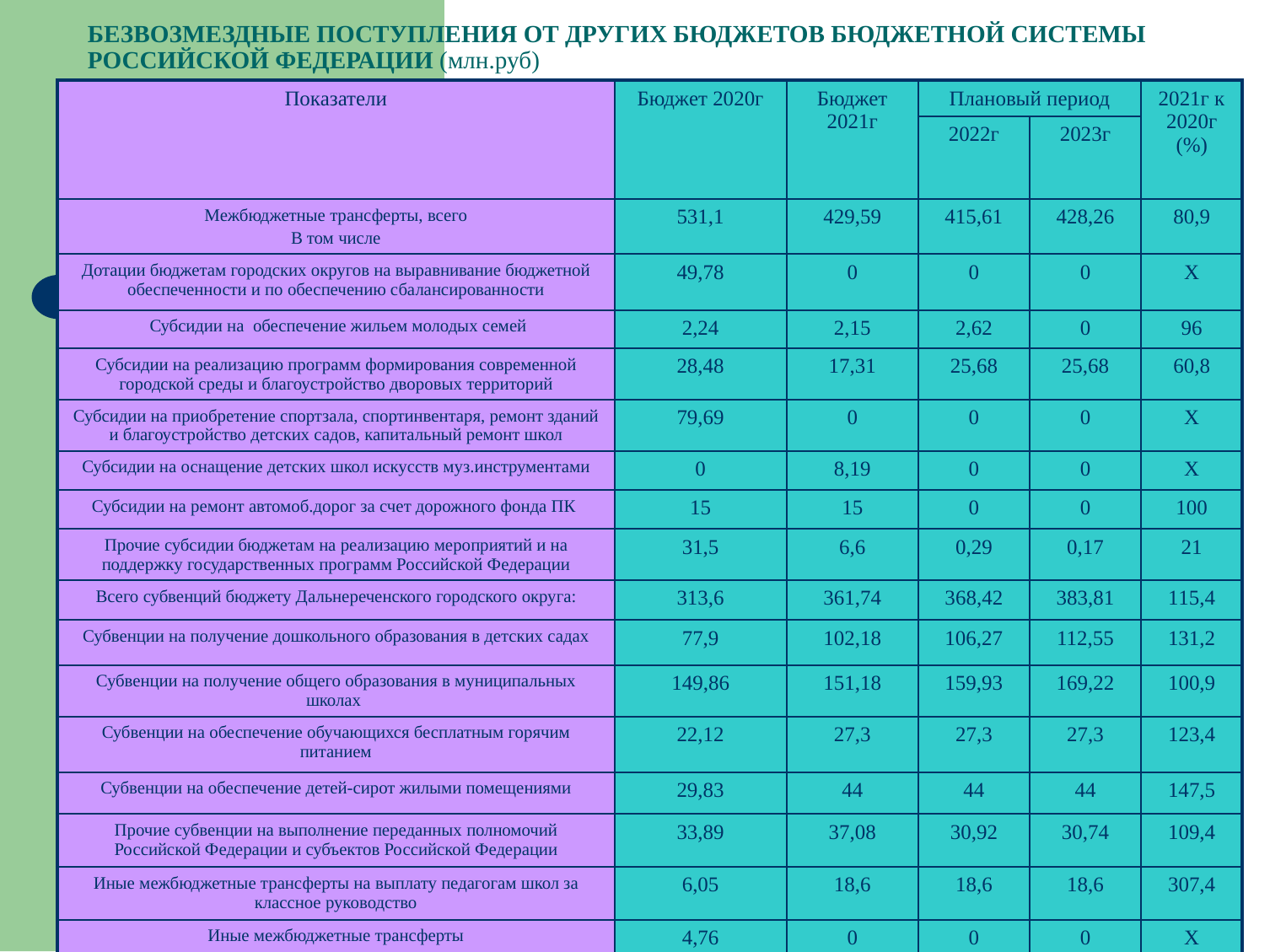

# БЕЗВОЗМЕЗДНЫЕ ПОСТУПЛЕНИЯ ОТ ДРУГИХ БЮДЖЕТОВ БЮДЖЕТНОЙ СИСТЕМЫ РОССИЙСКОЙ ФЕДЕРАЦИИ (млн.руб)
| Показатели | Бюджет 2020г | Бюджет 2021г | Плановый период |  | 2021г к 2020г (%) |
| --- | --- | --- | --- | --- | --- |
|  |  |  | 2022г | 2023г |  |
| Межбюджетные трансферты, всего В том числе | 531,1 | 429,59 | 415,61 | 428,26 | 80,9 |
| Дотации бюджетам городских округов на выравнивание бюджетной обеспеченности и по обеспечению сбалансированности | 49,78 | 0 | 0 | 0 | Х |
| Субсидии на обеспечение жильем молодых семей | 2,24 | 2,15 | 2,62 | 0 | 96 |
| Субсидии на реализацию программ формирования современной городской среды и благоустройство дворовых территорий | 28,48 | 17,31 | 25,68 | 25,68 | 60,8 |
| Субсидии на приобретение спортзала, спортинвентаря, ремонт зданий и благоустройство детских садов, капитальный ремонт школ | 79,69 | 0 | 0 | 0 | Х |
| Субсидии на оснащение детских школ искусств муз.инструментами | 0 | 8,19 | 0 | 0 | Х |
| Субсидии на ремонт автомоб.дорог за счет дорожного фонда ПК | 15 | 15 | 0 | 0 | 100 |
| Прочие субсидии бюджетам на реализацию мероприятий и на поддержку государственных программ Российской Федерации | 31,5 | 6,6 | 0,29 | 0,17 | 21 |
| Всего субвенций бюджету Дальнереченского городского округа: | 313,6 | 361,74 | 368,42 | 383,81 | 115,4 |
| Субвенции на получение дошкольного образования в детских садах | 77,9 | 102,18 | 106,27 | 112,55 | 131,2 |
| Субвенции на получение общего образования в муниципальных школах | 149,86 | 151,18 | 159,93 | 169,22 | 100,9 |
| Субвенции на обеспечение обучающихся бесплатным горячим питанием | 22,12 | 27,3 | 27,3 | 27,3 | 123,4 |
| Субвенции на обеспечение детей-сирот жилыми помещениями | 29,83 | 44 | 44 | 44 | 147,5 |
| Прочие субвенции на выполнение переданных полномочий Российской Федерации и субъектов Российской Федерации | 33,89 | 37,08 | 30,92 | 30,74 | 109,4 |
| Иные межбюджетные трансферты на выплату педагогам школ за классное руководство | 6,05 | 18,6 | 18,6 | 18,6 | 307,4 |
| Иные межбюджетные трансферты | 4,76 | 0 | 0 | 0 | Х |